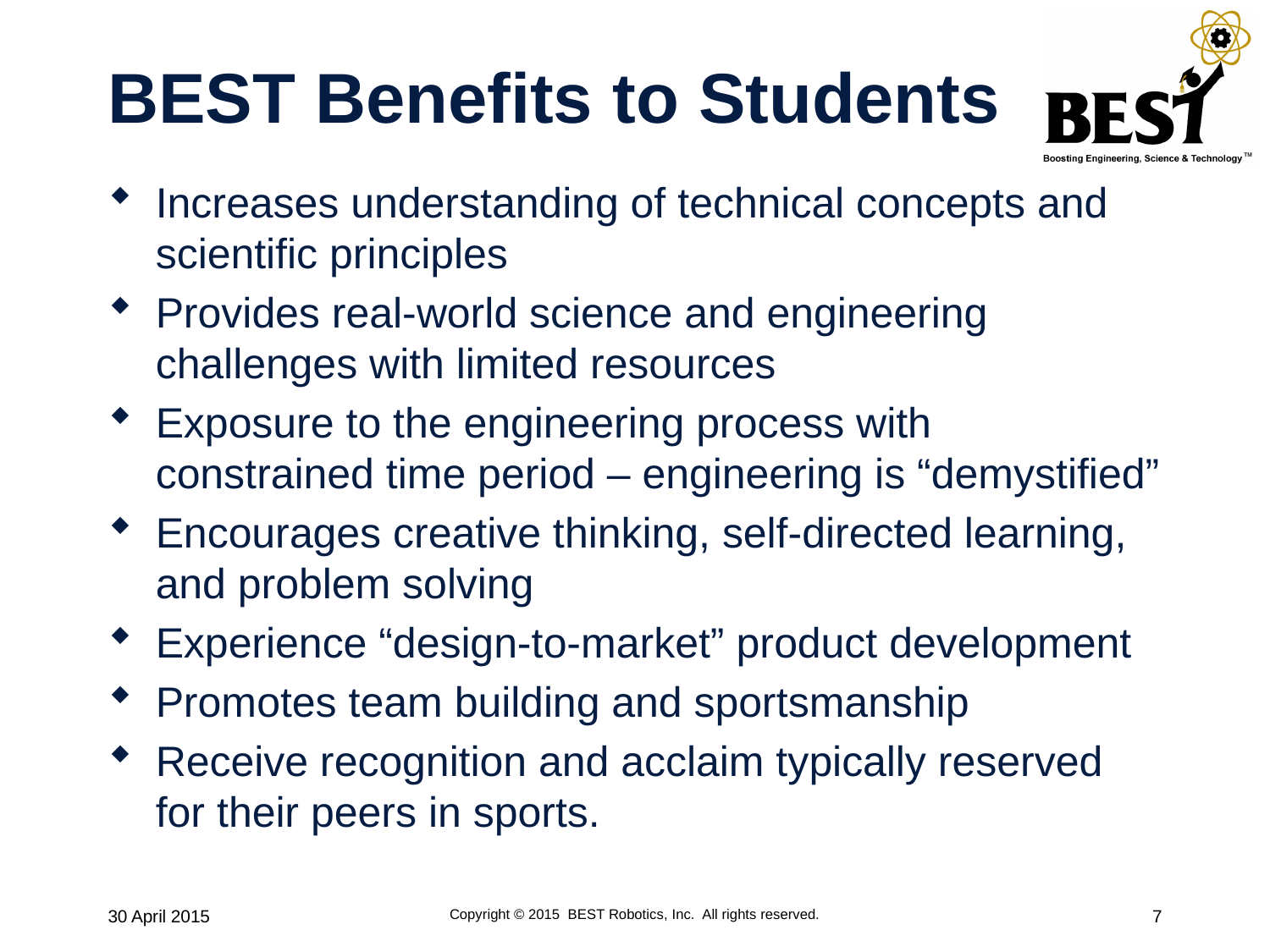

# BEST Benefits to Students
Increases understanding of technical concepts and scientific principles
Provides real-world science and engineering challenges with limited resources
Exposure to the engineering process with constrained time period – engineering is “demystified”
Encourages creative thinking, self-directed learning, and problem solving
Experience “design-to-market” product development
Promotes team building and sportsmanship
Receive recognition and acclaim typically reserved for their peers in sports.

30 April 2015
Copyright © 2015  BEST Robotics, Inc.  All rights reserved.
7